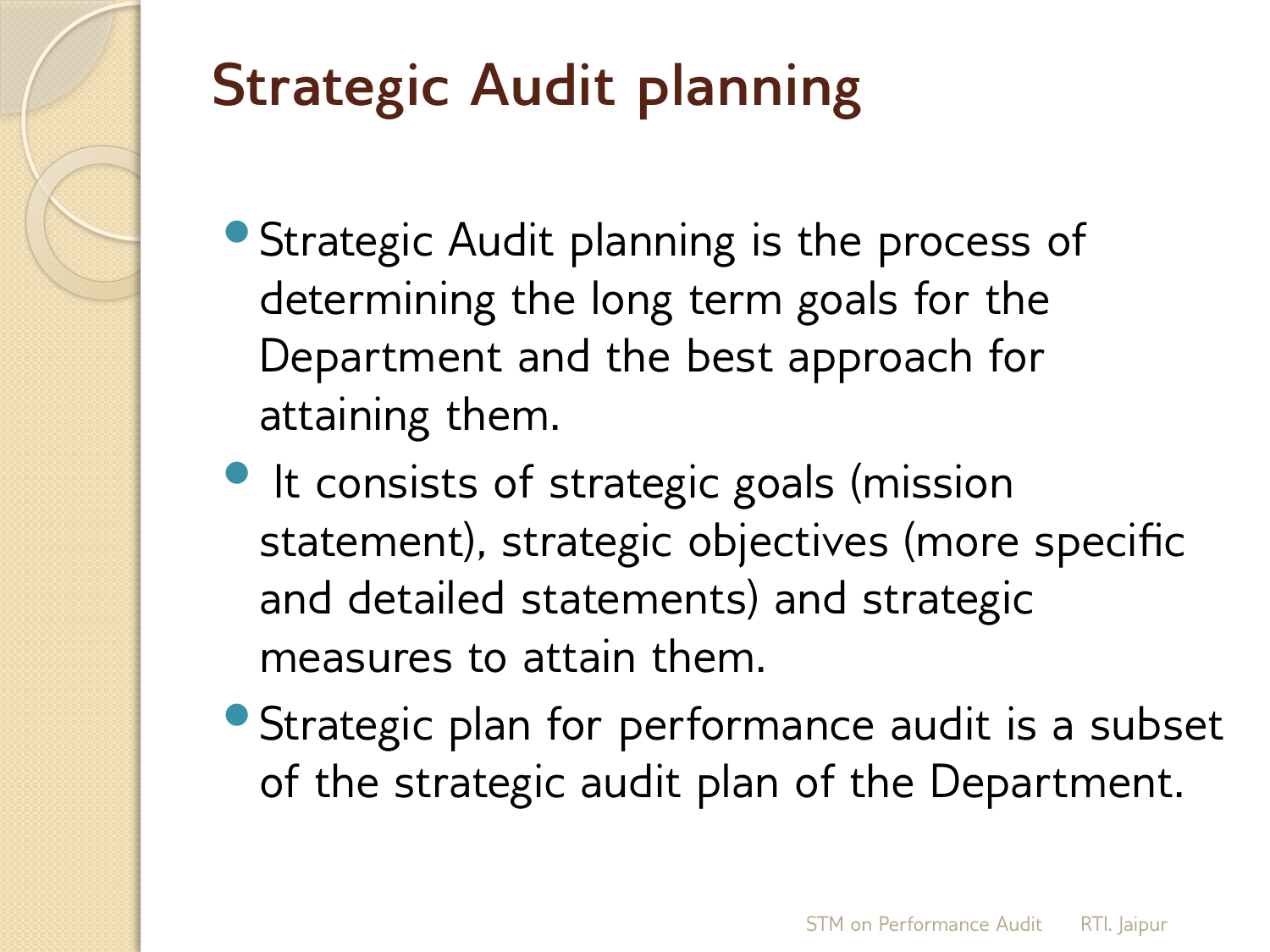

# Strategic Audit planning
Strategic Audit planning is the process of determining the long term goals for the Department and the best approach for attaining them.
 It consists of strategic goals (mission statement), strategic objectives (more specific and detailed statements) and strategic measures to attain them.
Strategic plan for performance audit is a subset of the strategic audit plan of the Department.
STM on Performance Audit      RTI. Jaipur